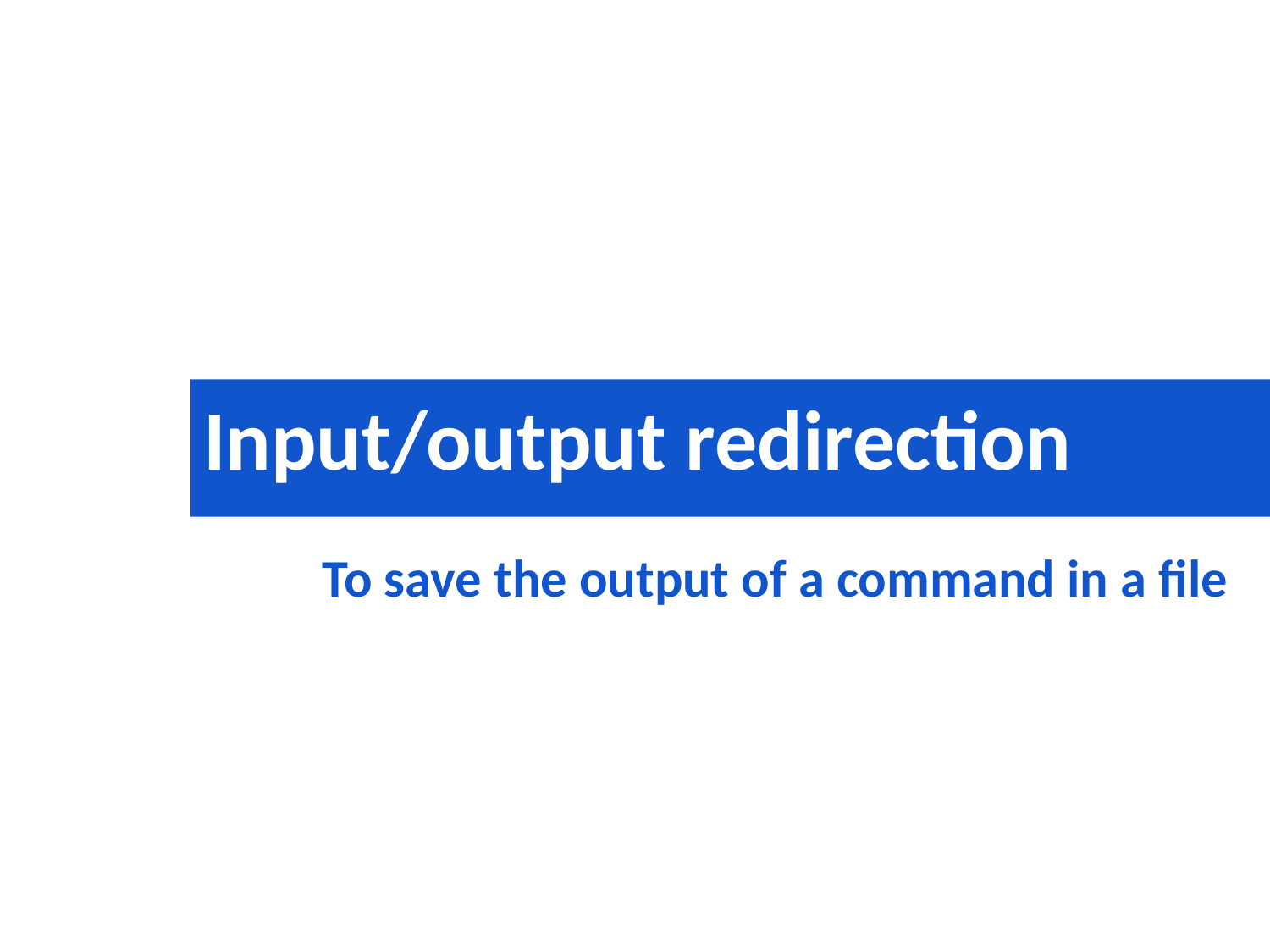

Input/output redirection
To save the output of a command in a file